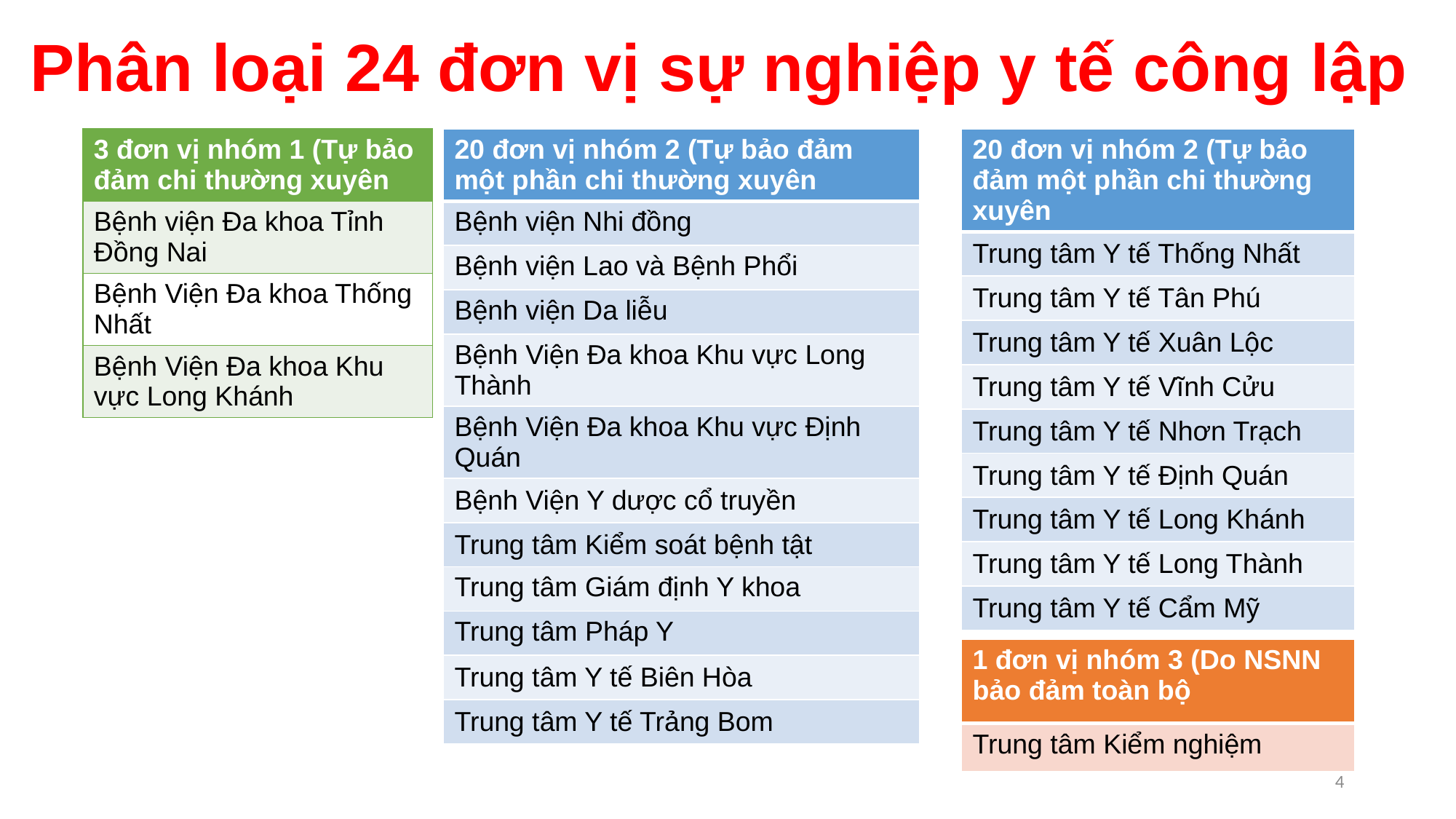

# Phân loại 24 đơn vị sự nghiệp y tế công lập
| 3 đơn vị nhóm 1 (Tự bảo đảm chi thường xuyên |
| --- |
| Bệnh viện Đa khoa Tỉnh Đồng Nai |
| Bệnh Viện Đa khoa Thống Nhất |
| Bệnh Viện Đa khoa Khu vực Long Khánh |
| 20 đơn vị nhóm 2 (Tự bảo đảm một phần chi thường xuyên |
| --- |
| Bệnh viện Nhi đồng |
| Bệnh viện Lao và Bệnh Phổi |
| Bệnh viện Da liễu |
| Bệnh Viện Đa khoa Khu vực Long Thành |
| Bệnh Viện Đa khoa Khu vực Định Quán |
| Bệnh Viện Y dược cổ truyền |
| Trung tâm Kiểm soát bệnh tật |
| Trung tâm Giám định Y khoa |
| Trung tâm Pháp Y |
| Trung tâm Y tế Biên Hòa |
| Trung tâm Y tế Trảng Bom |
| 20 đơn vị nhóm 2 (Tự bảo đảm một phần chi thường xuyên |
| --- |
| Trung tâm Y tế Thống Nhất |
| Trung tâm Y tế Tân Phú |
| Trung tâm Y tế Xuân Lộc |
| Trung tâm Y tế Vĩnh Cửu |
| Trung tâm Y tế Nhơn Trạch |
| Trung tâm Y tế Định Quán |
| Trung tâm Y tế Long Khánh |
| Trung tâm Y tế Long Thành |
| Trung tâm Y tế Cẩm Mỹ |
| 1 đơn vị nhóm 3 (Do NSNN bảo đảm toàn bộ |
| --- |
| Trung tâm Kiểm nghiệm |
4